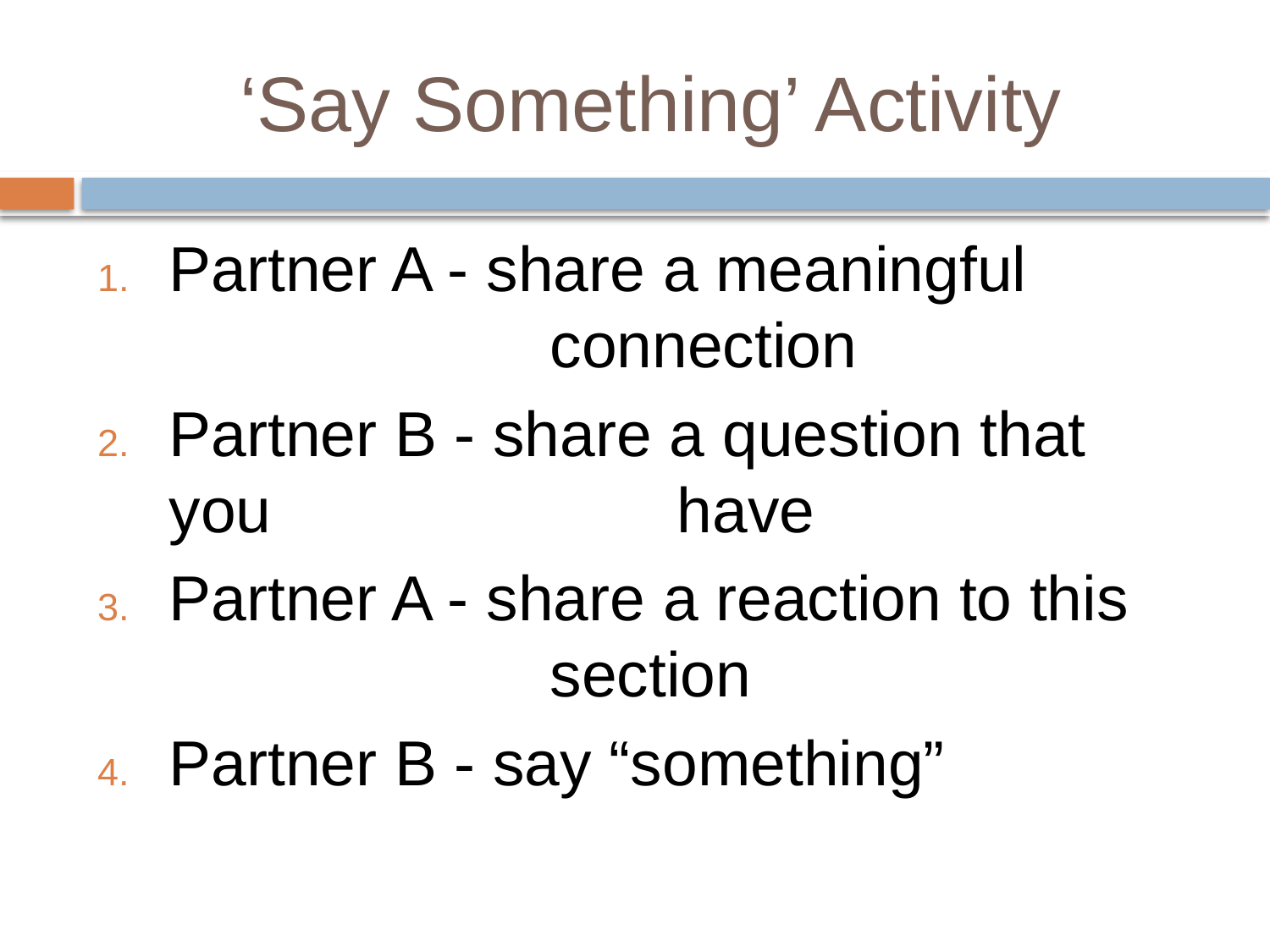

# ‘Say Something’ Activity
Partner A - share a meaningful 					connection
Partner B - share a question that you 				have
Partner A - share a reaction to this 				section
Partner B - say “something”